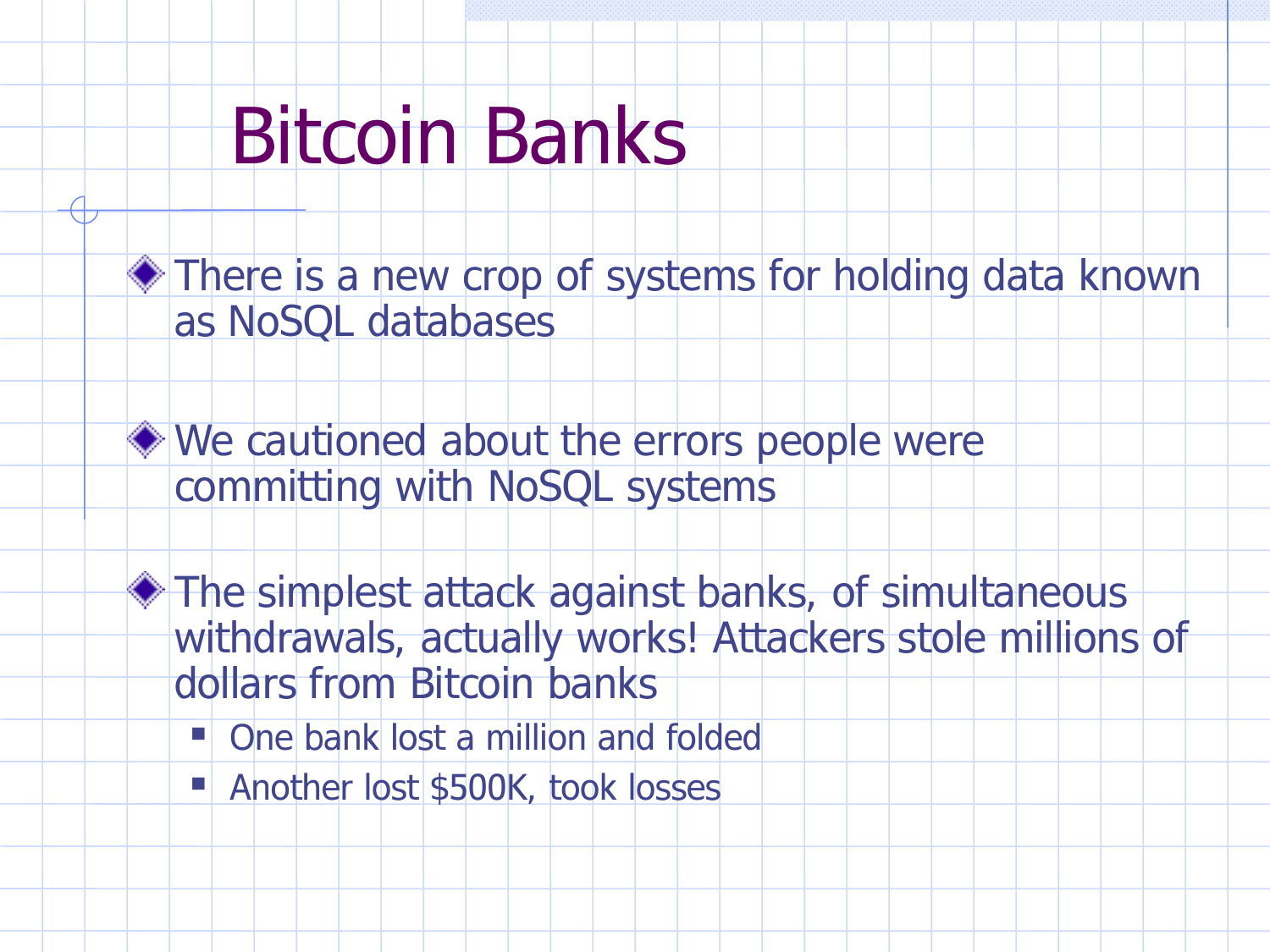

# Bitcoin Banks
There is a new crop of systems for holding data known as NoSQL databases

We cautioned about the errors people were committing with NoSQL systems
The simplest attack against banks, of simultaneous withdrawals, actually works! Attackers stole millions of dollars from Bitcoin banks
One bank lost a million and folded
Another lost $500K, took losses